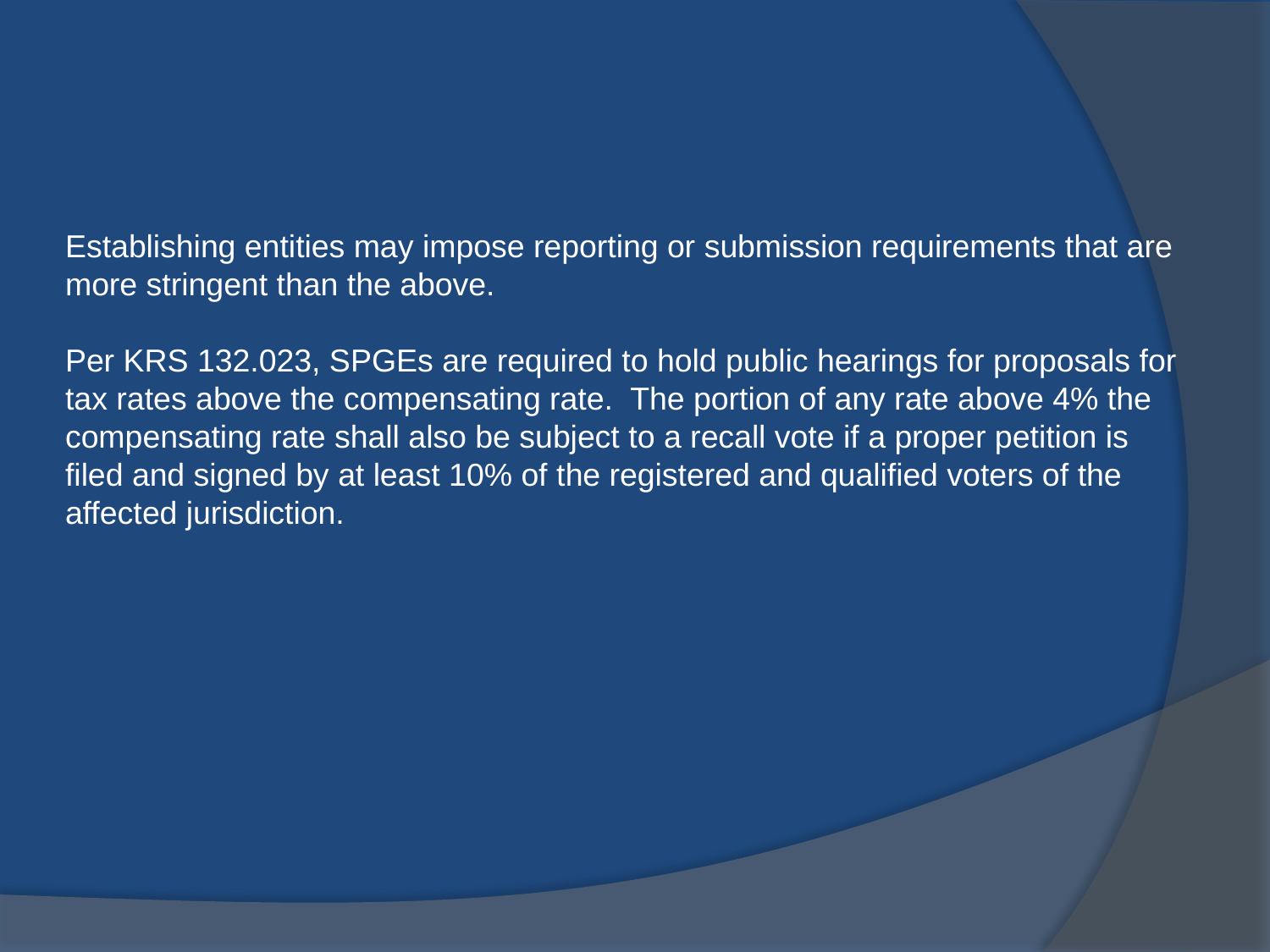

Establishing entities may impose reporting or submission requirements that are more stringent than the above.

Per KRS 132.023, SPGEs are required to hold public hearings for proposals for tax rates above the compensating rate.  The portion of any rate above 4% the compensating rate shall also be subject to a recall vote if a proper petition is filed and signed by at least 10% of the registered and qualified voters of the affected jurisdiction.
#